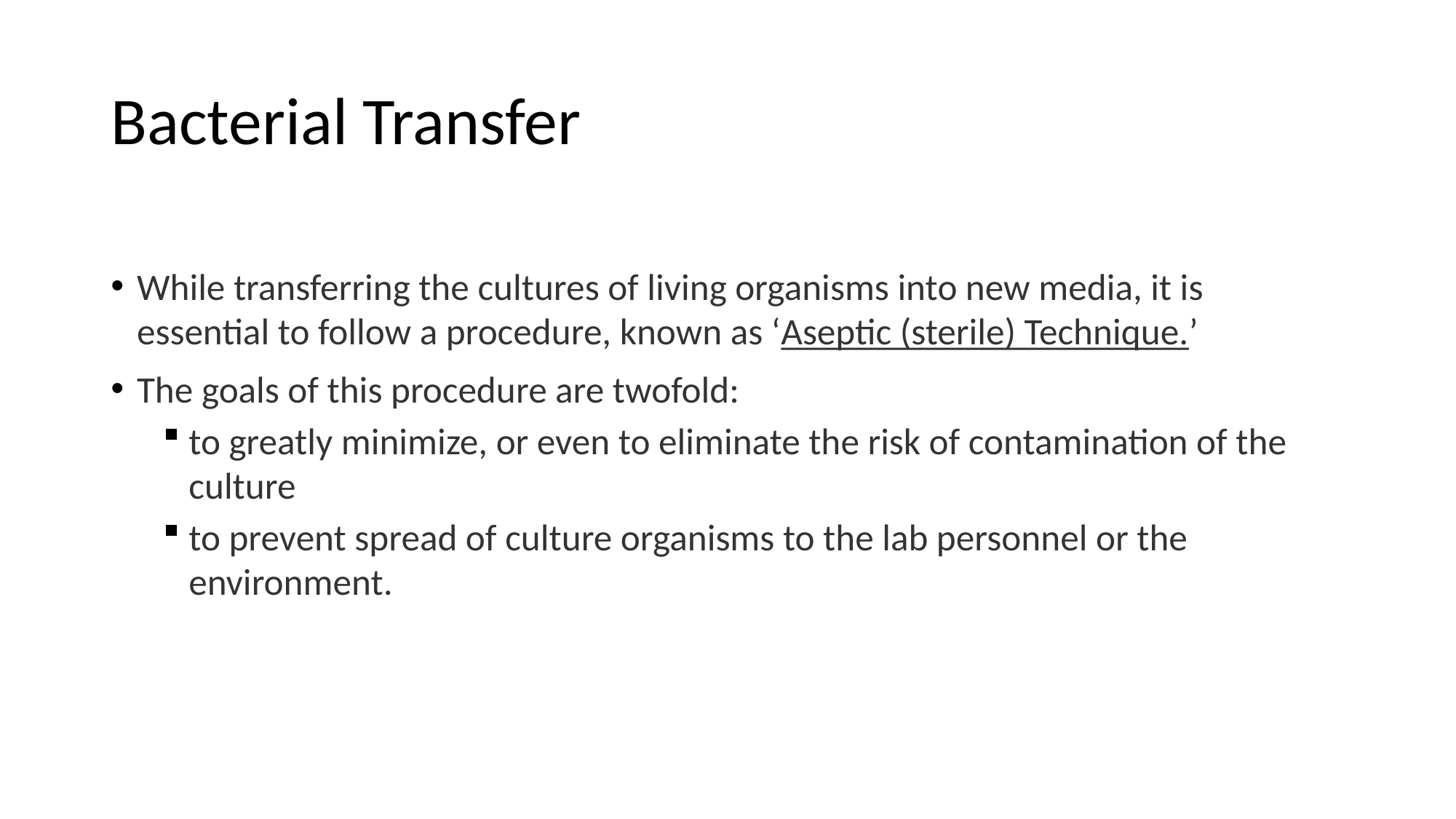

# Bacterial Transfer
While transferring the cultures of living organisms into new media, it is essential to follow a procedure, known as ‘Aseptic (sterile) Technique.’
The goals of this procedure are twofold:
to greatly minimize, or even to eliminate the risk of contamination of the culture
to prevent spread of culture organisms to the lab personnel or the environment.